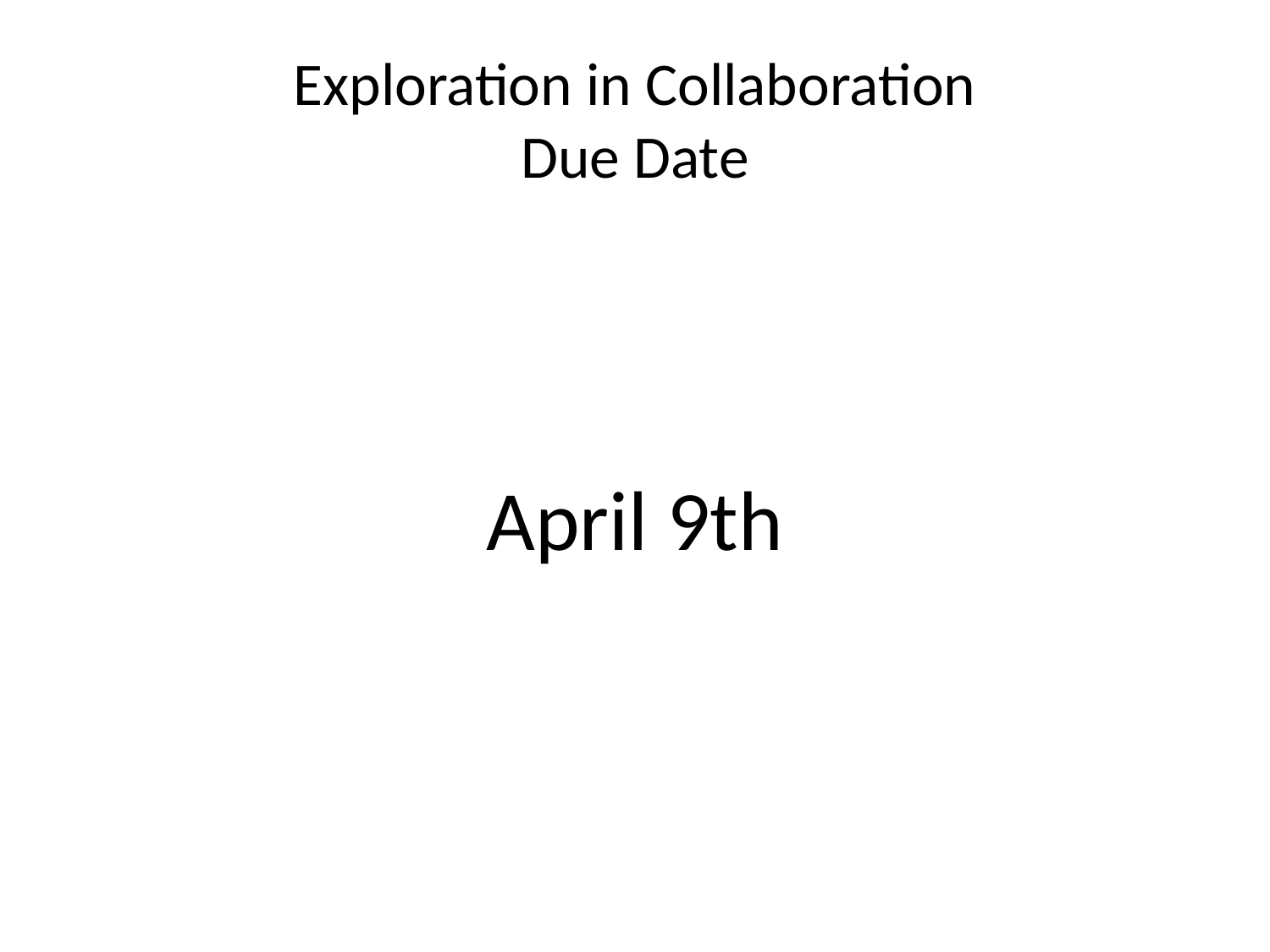

# Exploration in Collaboration Due Date

April 9th